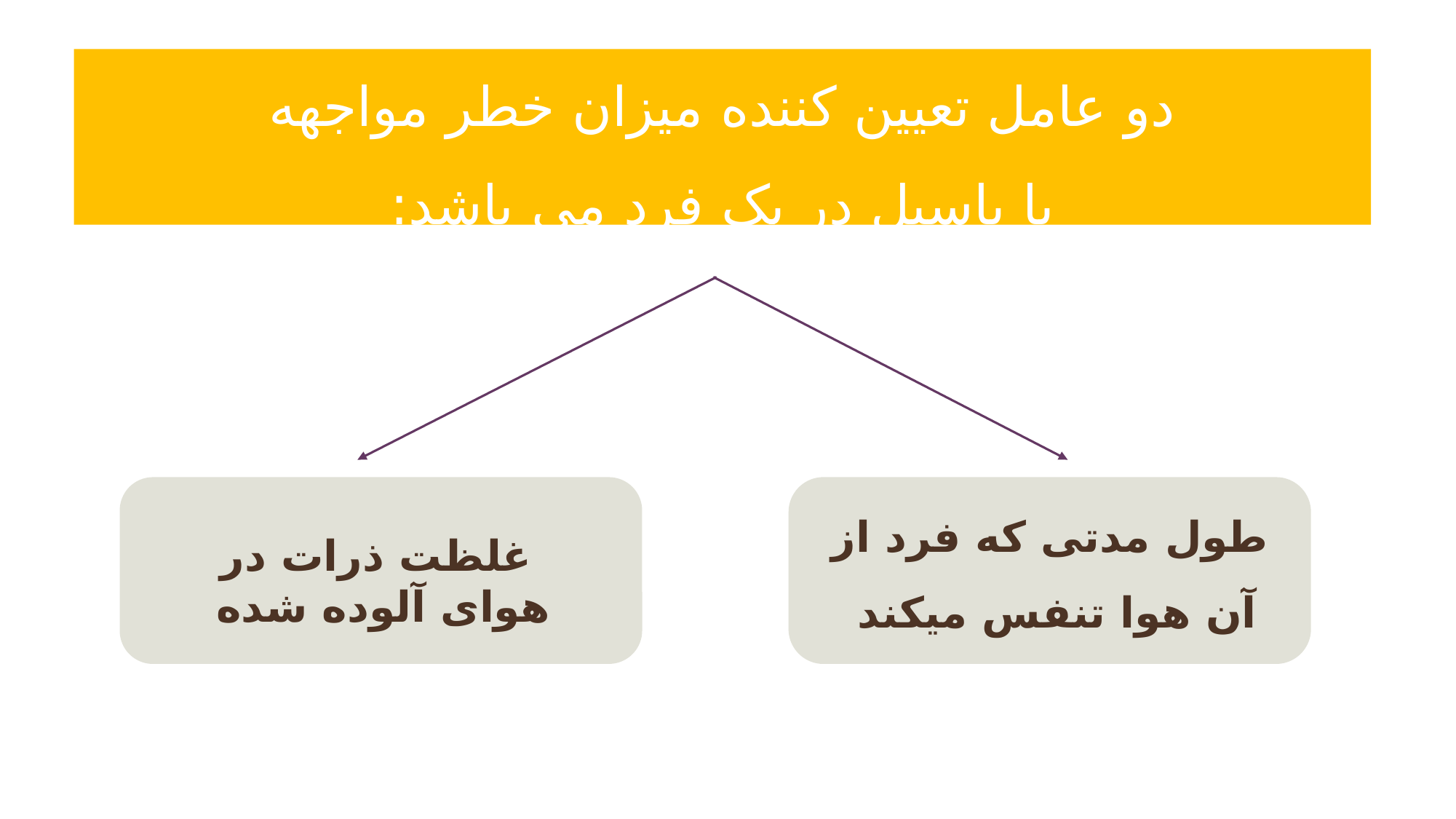

دو عامل تعیین کننده میزان خطر مواجهه
با باسیل در یک فرد می باشد:

طول مدتی که فرد از
 آن هوا تنفس میکند
غلظت ذرات در
 هوای آلوده شده